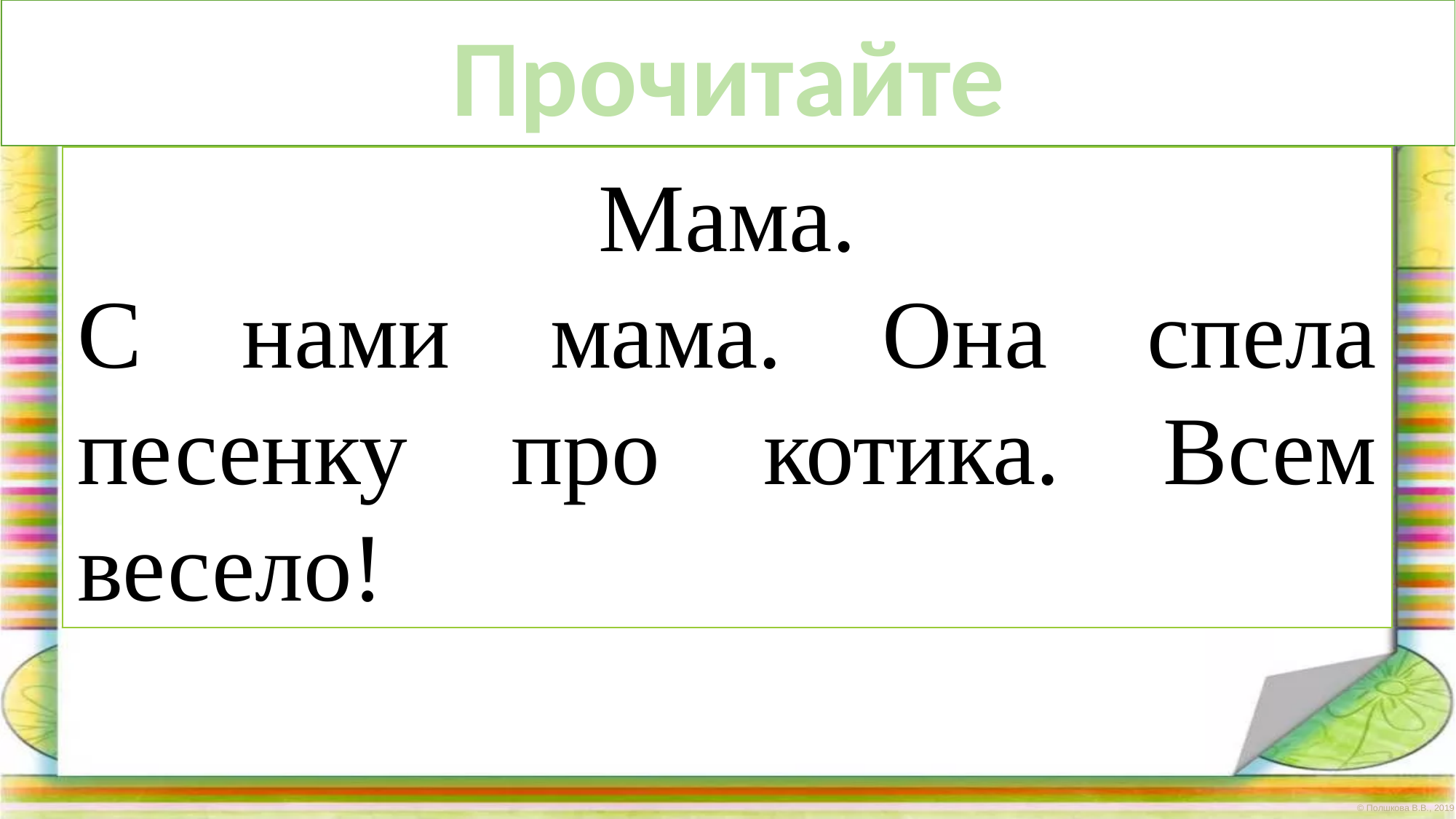

Прочитайте
Мама.
С нами мама. Она спела песенку про котика. Всем весело!